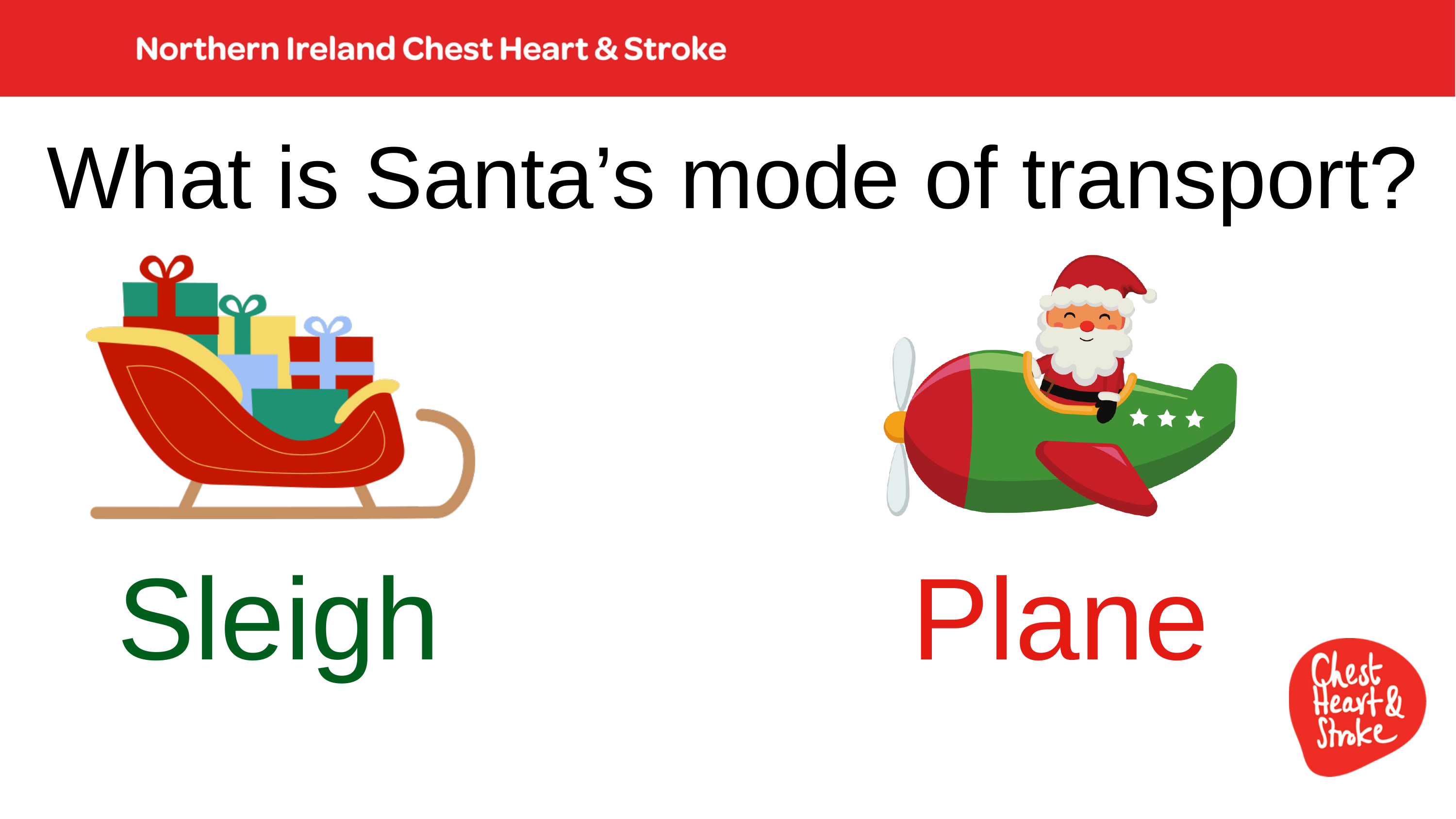

What is Santa’s mode of transport?

Sleigh
Plane